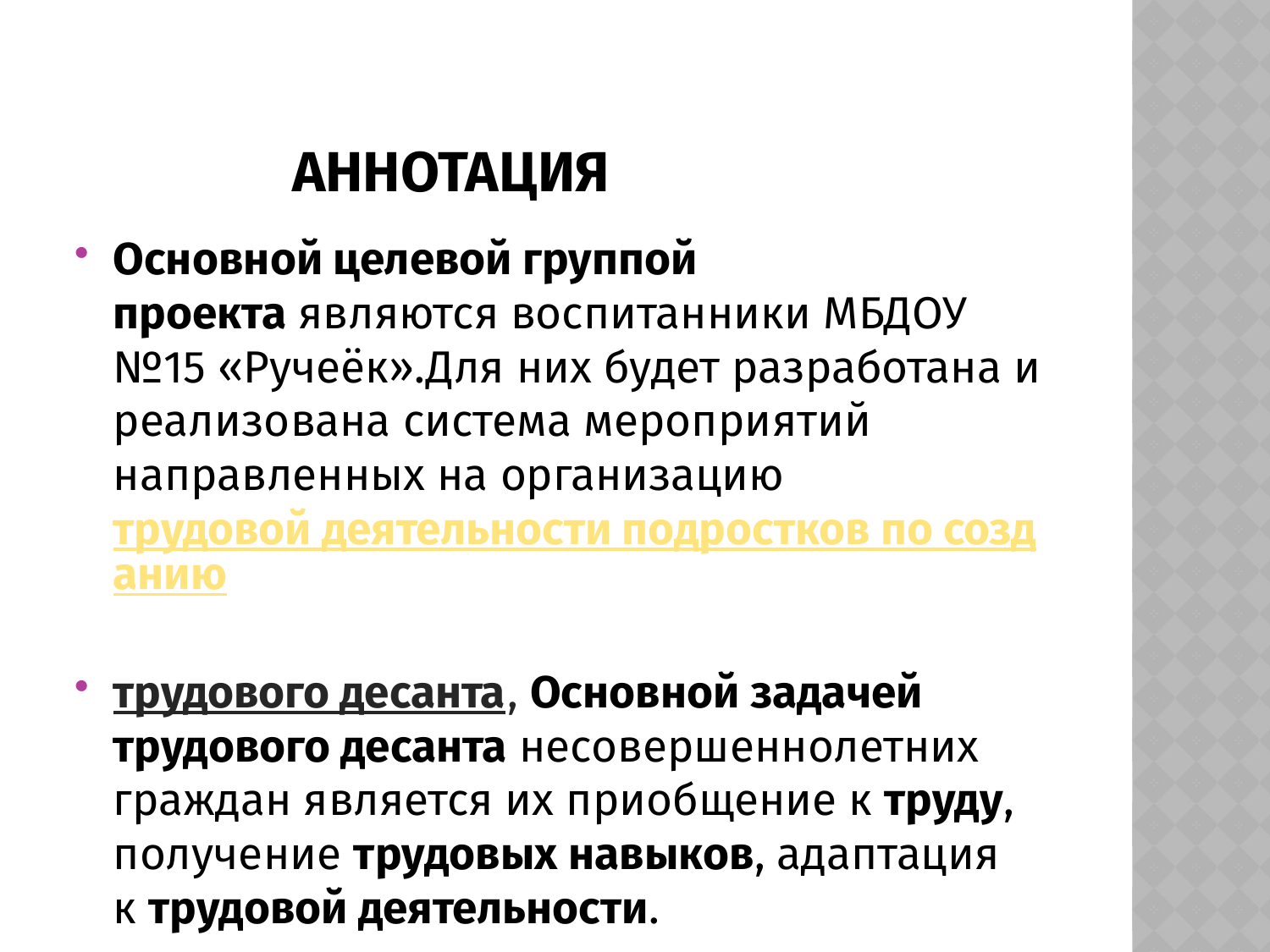

# Аннотация
Основной целевой группой проекта являются воспитанники МБДОУ №15 «Ручеёк».Для них будет разработана и реализована система мероприятий направленных на организацию трудовой деятельности подростков по созданию
трудового десанта, Основной задачей трудового десанта несовершеннолетних граждан является их приобщение к труду, получение трудовых навыков, адаптация к трудовой деятельности.